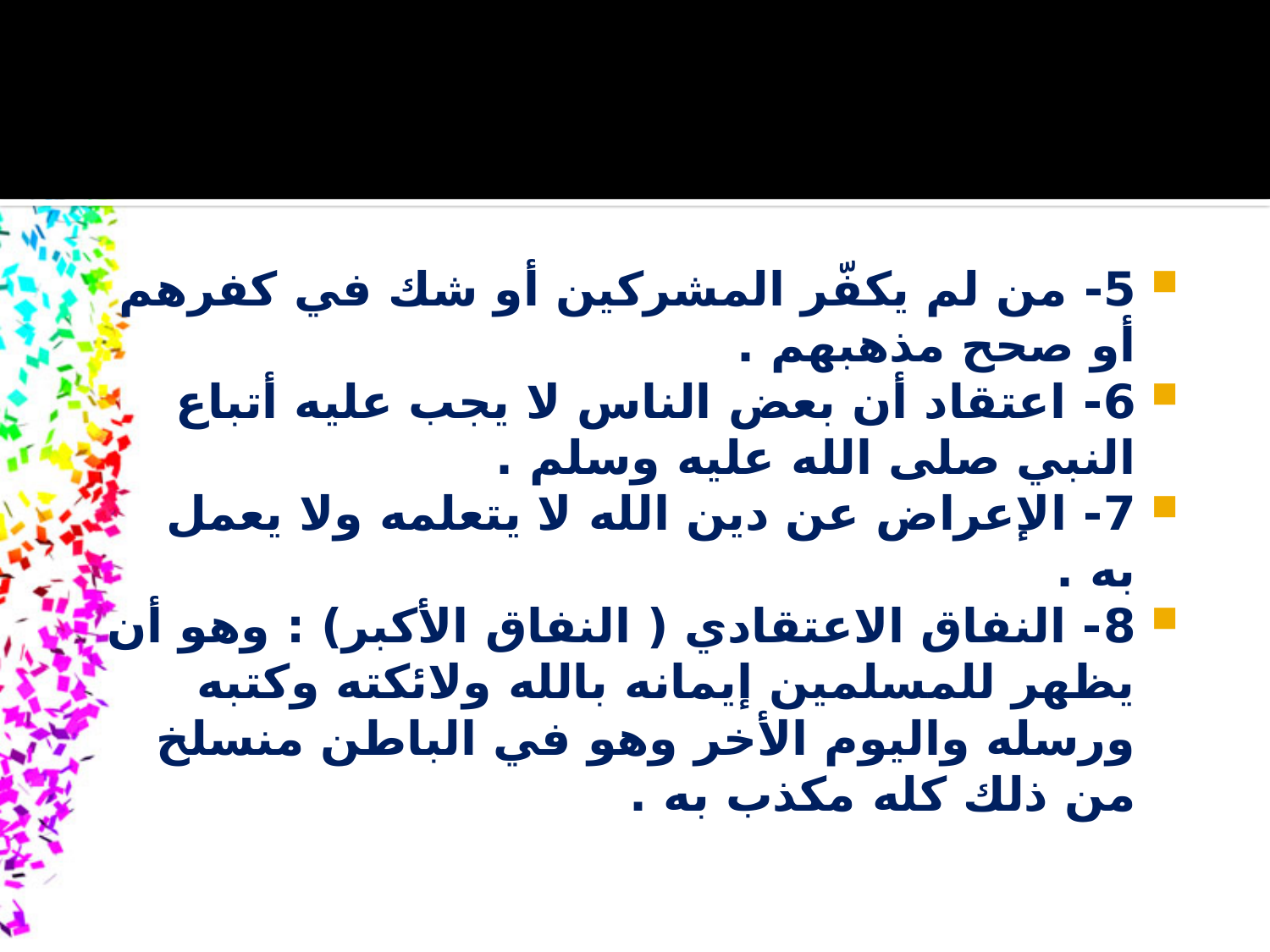

#
5- من لم يكفّر المشركين أو شك في كفرهم أو صحح مذهبهم .
6- اعتقاد أن بعض الناس لا يجب عليه أتباع النبي صلى الله عليه وسلم .
7- الإعراض عن دين الله لا يتعلمه ولا يعمل به .
8- النفاق الاعتقادي ( النفاق الأكبر) : وهو أن يظهر للمسلمين إيمانه بالله ولائكته وكتبه ورسله واليوم الأخر وهو في الباطن منسلخ من ذلك كله مكذب به .